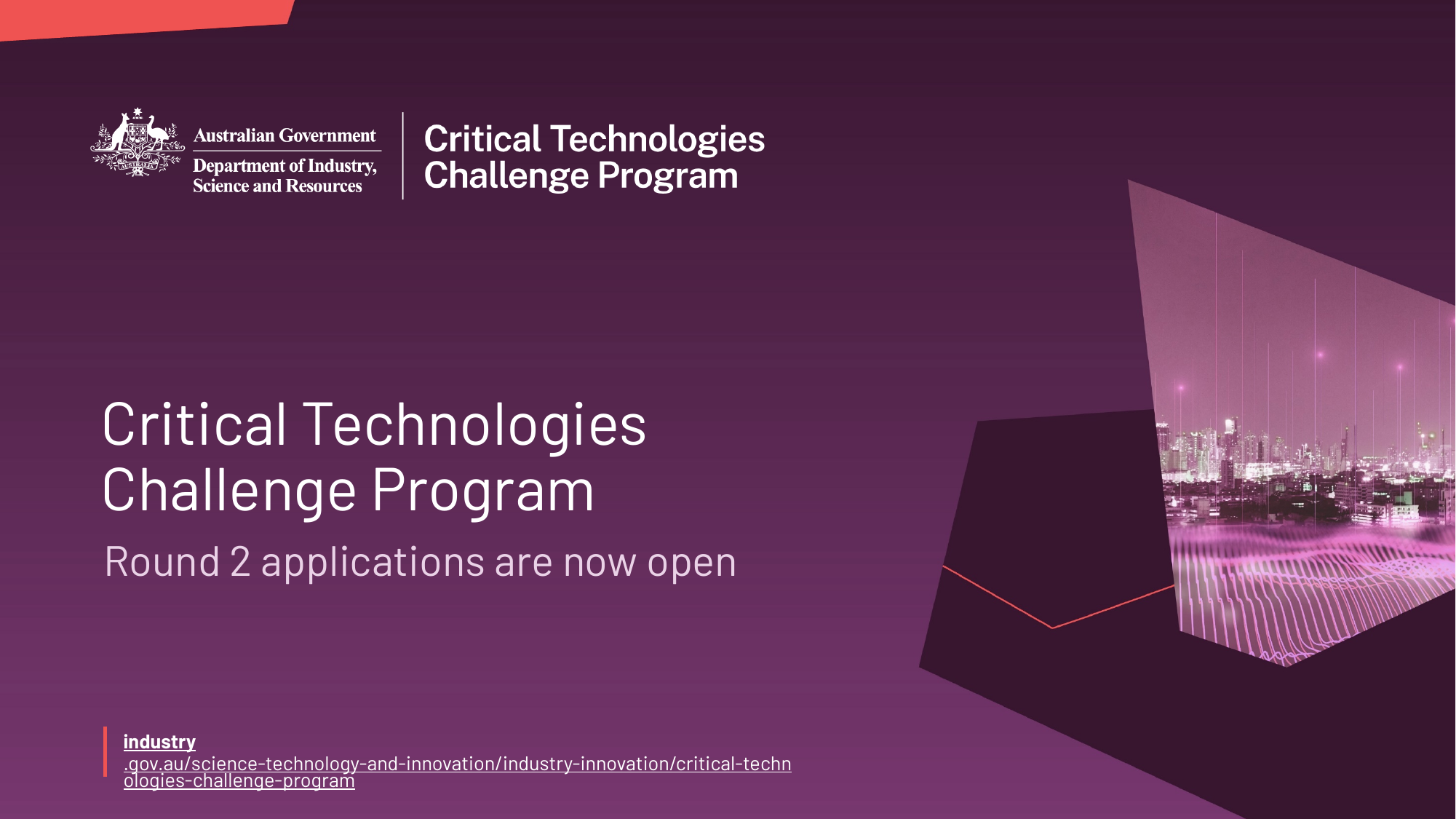

Critical Technologies
Challenge Program

Round 2 applications are now open
industry.gov.au/science-technology-and-innovation/industry-innovation/critical-technologies-challenge-program